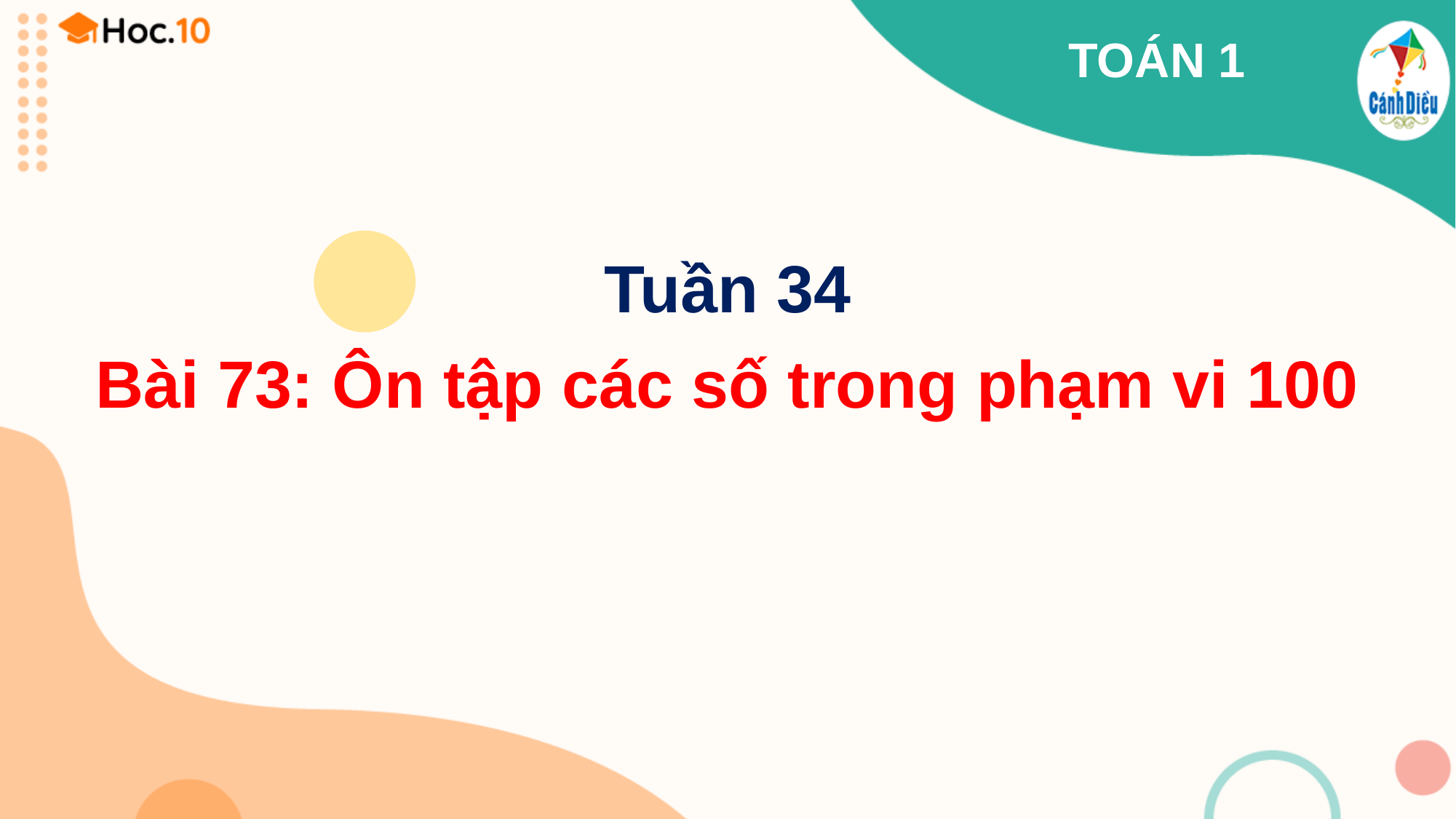

TOÁN 1
Tuần 34
Bài 73: Ôn tập các số trong phạm vi 100